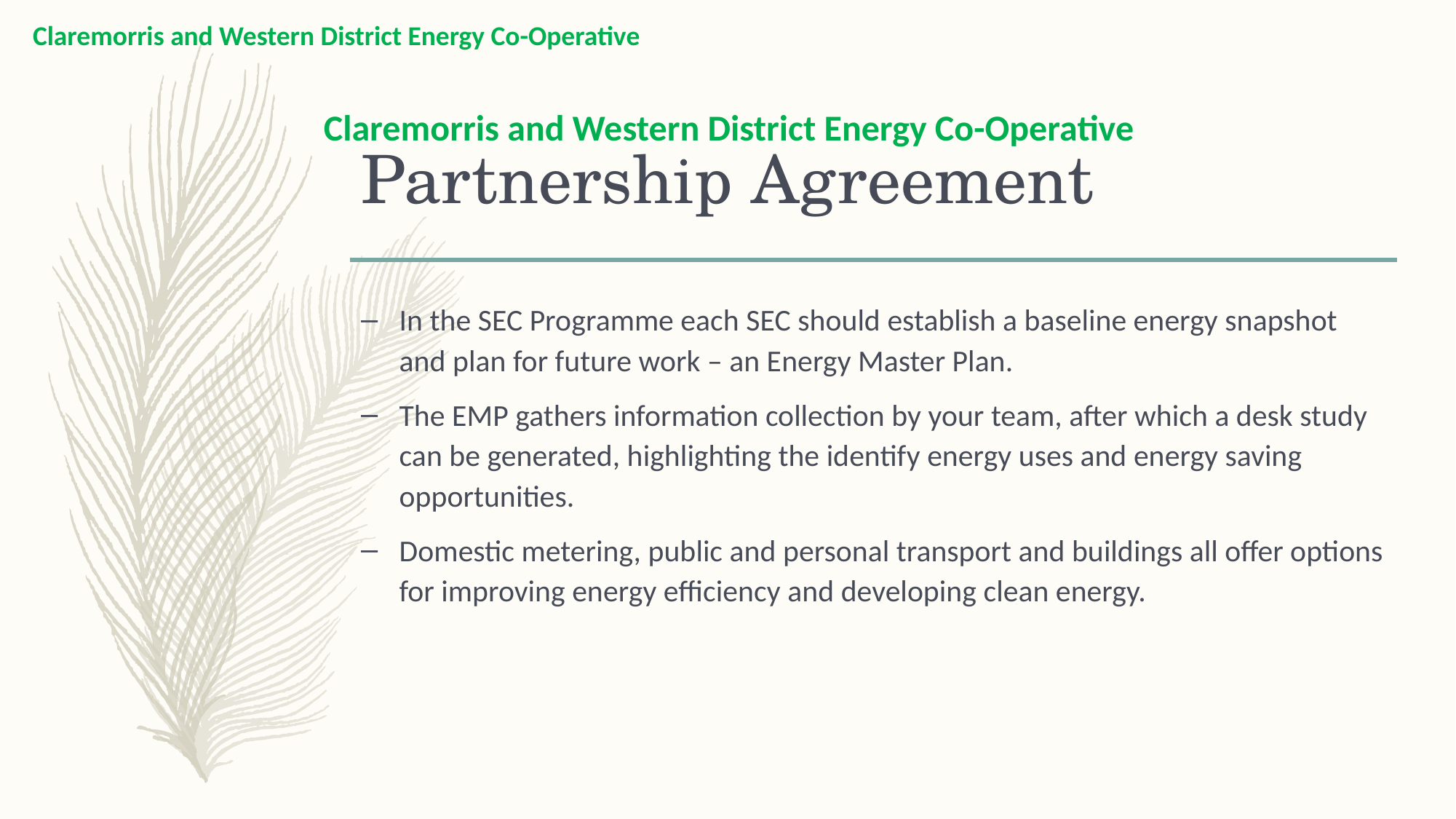

Claremorris and Western District Energy Co-Operative
Claremorris and Western District Energy Co-Operative
# Partnership Agreement
In the SEC Programme each SEC should establish a baseline energy snapshot and plan for future work – an Energy Master Plan.
The EMP gathers information collection by your team, after which a desk study can be generated, highlighting the identify energy uses and energy saving opportunities.
Domestic metering, public and personal transport and buildings all offer options for improving energy efficiency and developing clean energy.